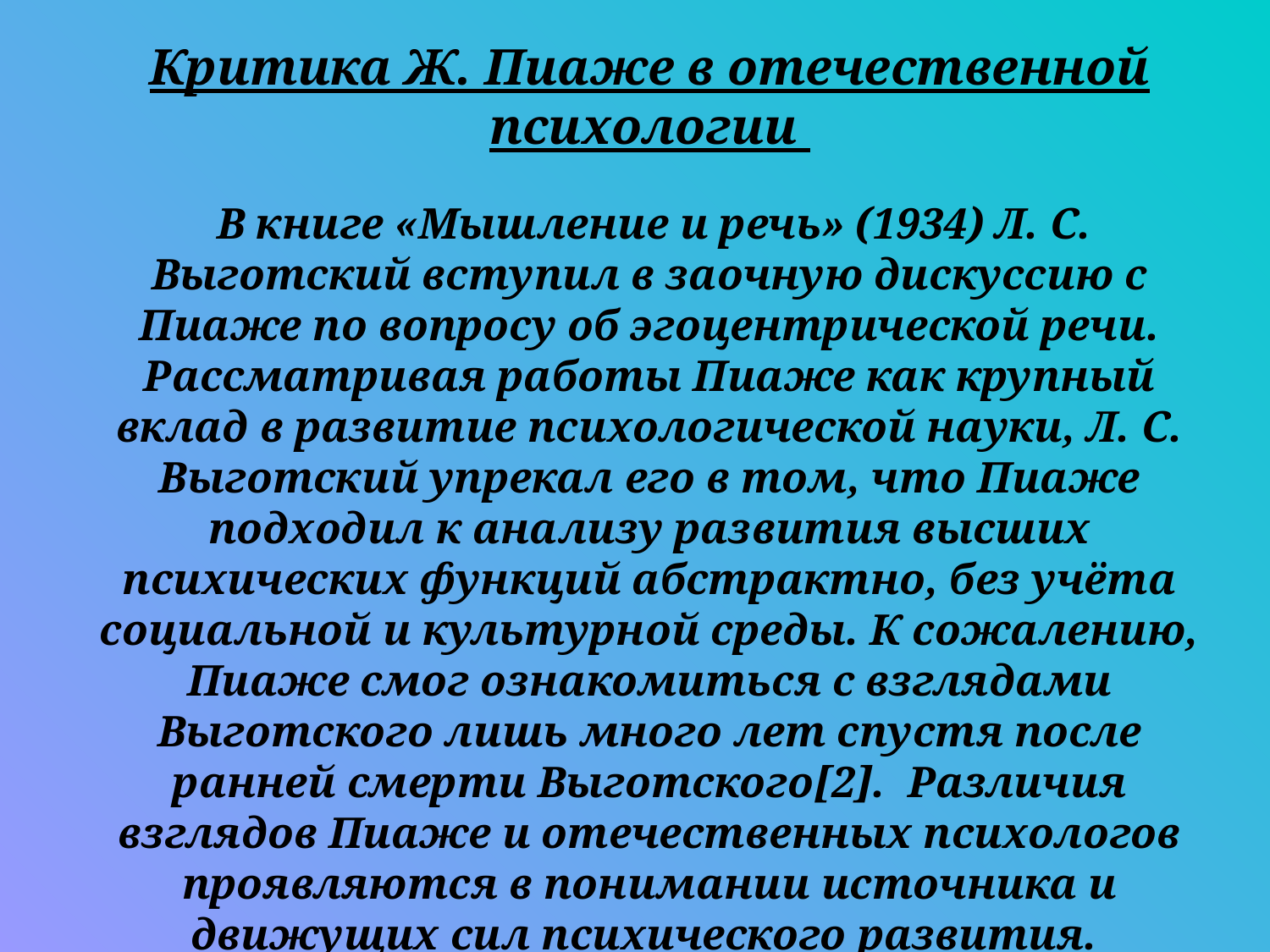

Критика Ж. Пиаже в отечественной психологии

 В книге «Мышление и речь» (1934) Л. С. Выготский вступил в заочную дискуссию с Пиаже по вопросу об эгоцентрической речи. Рассматривая работы Пиаже как крупный вклад в развитие психологической науки, Л. С. Выготский упрекал его в том, что Пиаже подходил к анализу развития высших психических функций абстрактно, без учёта социальной и культурной среды. К сожалению, Пиаже смог ознакомиться с взглядами Выготского лишь много лет спустя после ранней смерти Выготского[2].  Различия взглядов Пиаже и отечественных психологов проявляются в понимании источника и движущих сил психического развития.